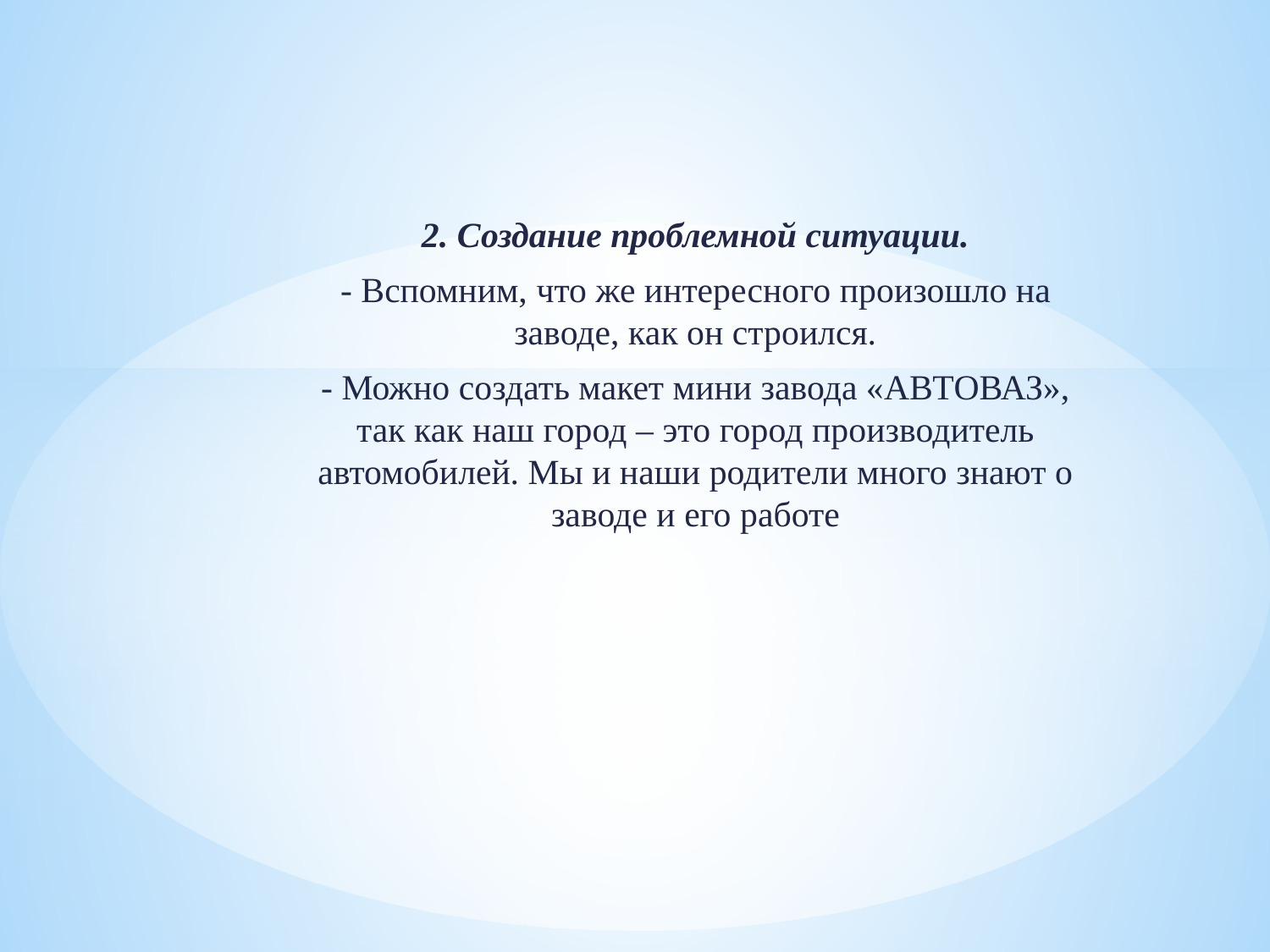

2. Создание проблемной ситуации.
- Вспомним, что же интересного произошло на заводе, как он строился.
- Можно создать макет мини завода «АВТОВАЗ», так как наш город – это город производитель автомобилей. Мы и наши родители много знают о заводе и его работе